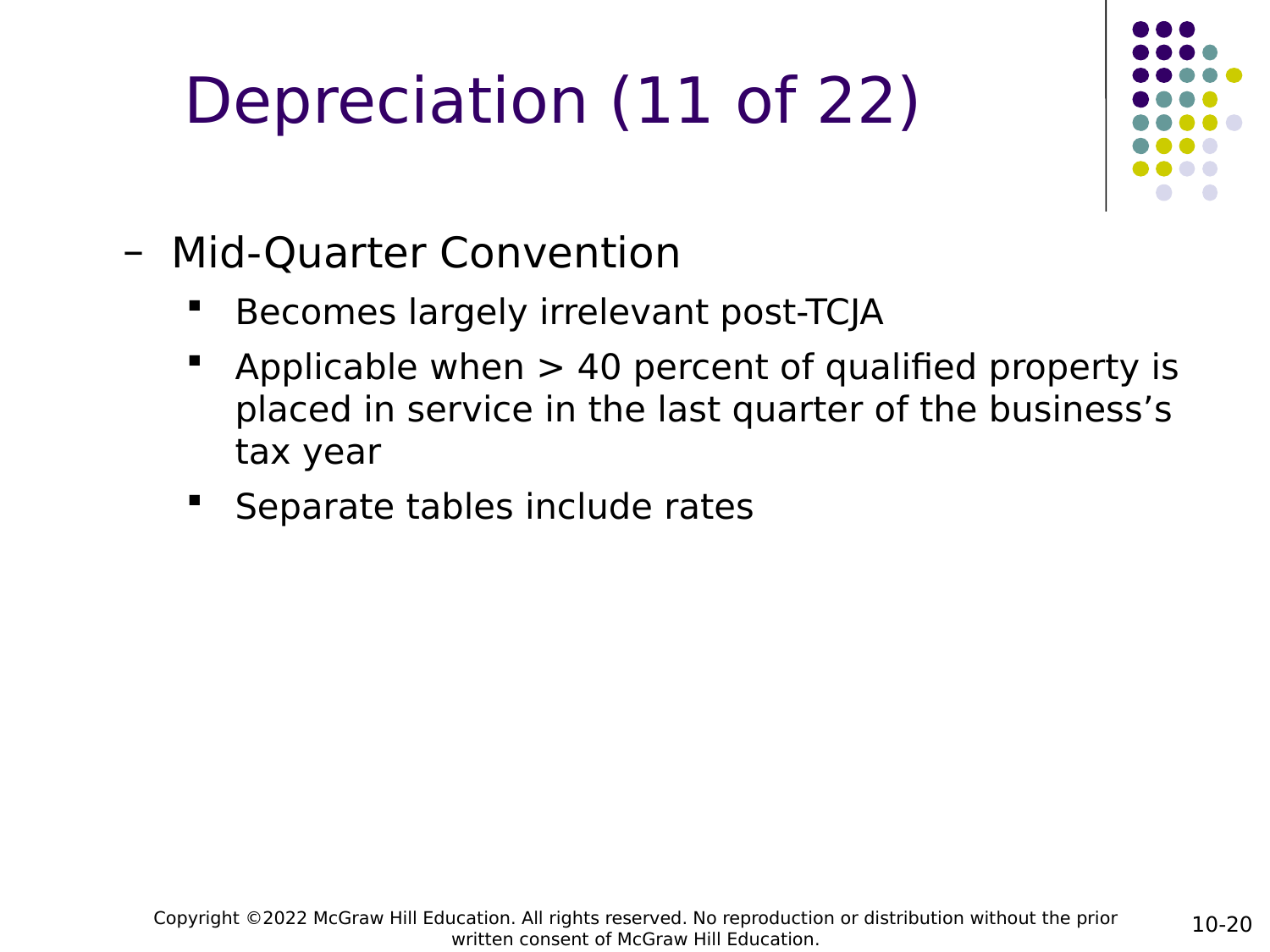

# Depreciation (11 of 22)
Mid-Quarter Convention
Becomes largely irrelevant post-TCJA
Applicable when > 40 percent of qualified property is placed in service in the last quarter of the business’s tax year
Separate tables include rates
10-20